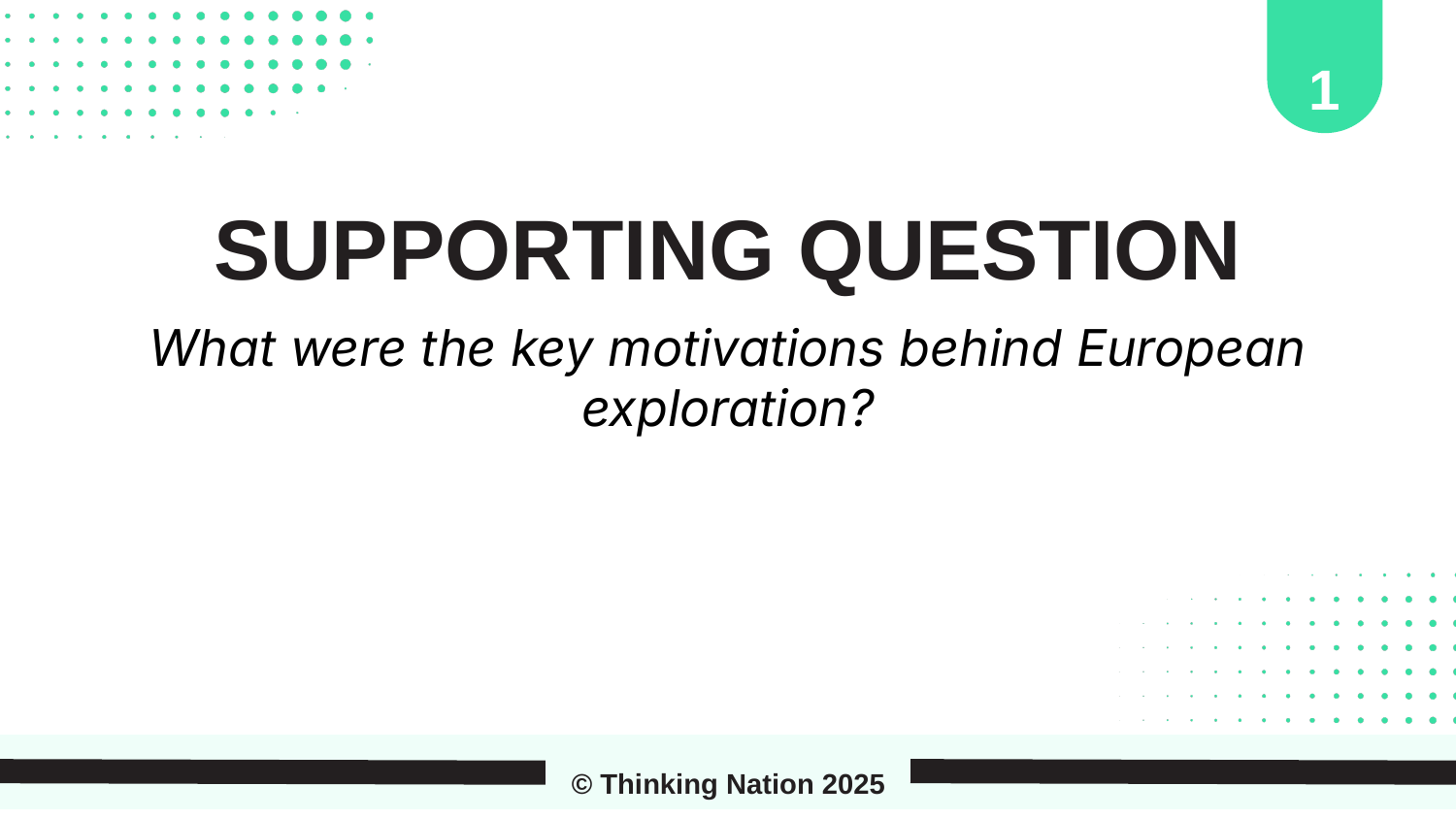

1
SUPPORTING QUESTION
What were the key motivations behind European exploration?

© Thinking Nation 2025